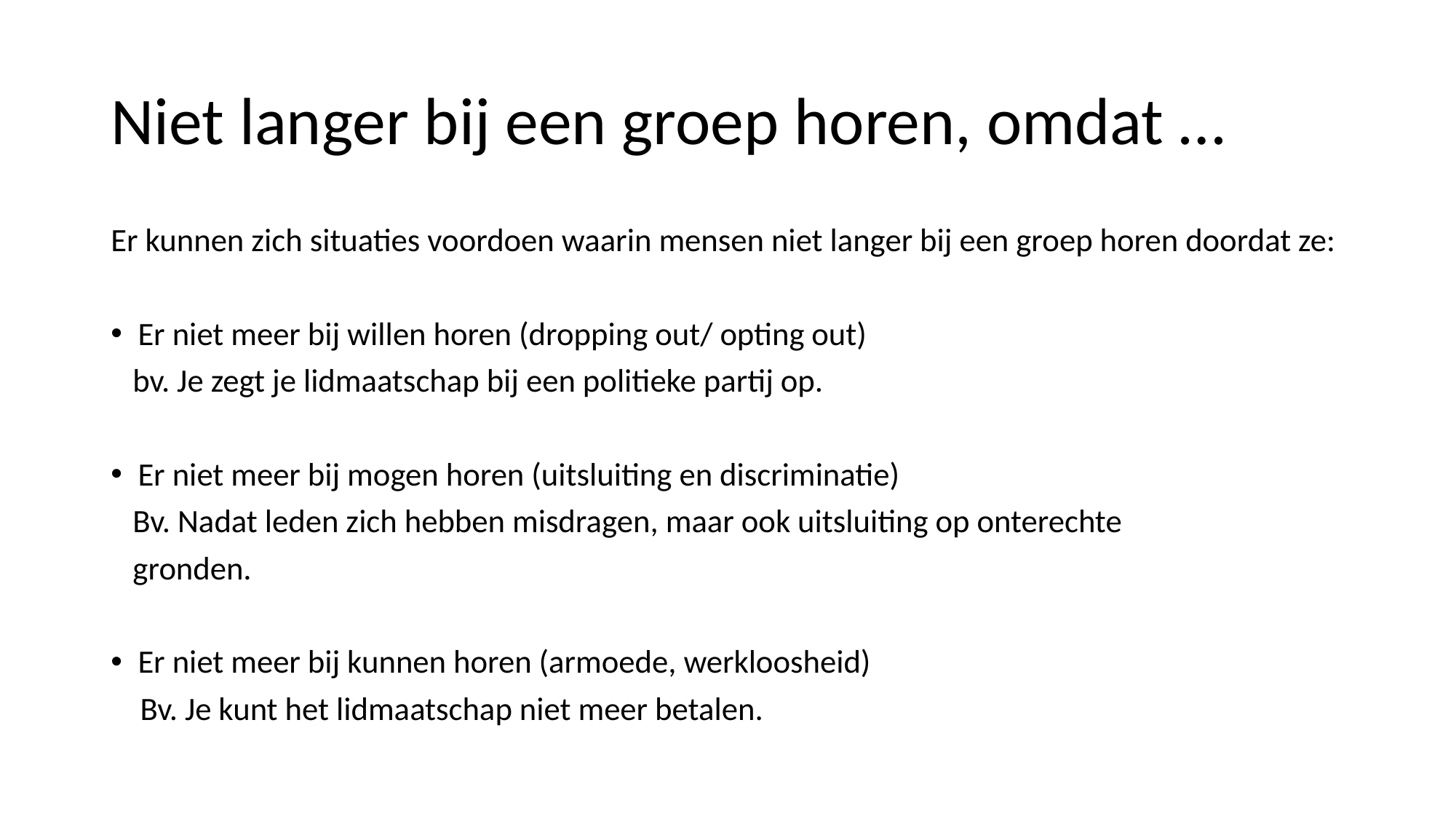

# Niet langer bij een groep horen, omdat …
Er kunnen zich situaties voordoen waarin mensen niet langer bij een groep horen doordat ze:

Er niet meer bij willen horen (dropping out/ opting out)
   bv. Je zegt je lidmaatschap bij een politieke partij op.

Er niet meer bij mogen horen (uitsluiting en discriminatie)
   Bv. Nadat leden zich hebben misdragen, maar ook uitsluiting op onterechte
   gronden.

Er niet meer bij kunnen horen (armoede, werkloosheid)
    Bv. Je kunt het lidmaatschap niet meer betalen.